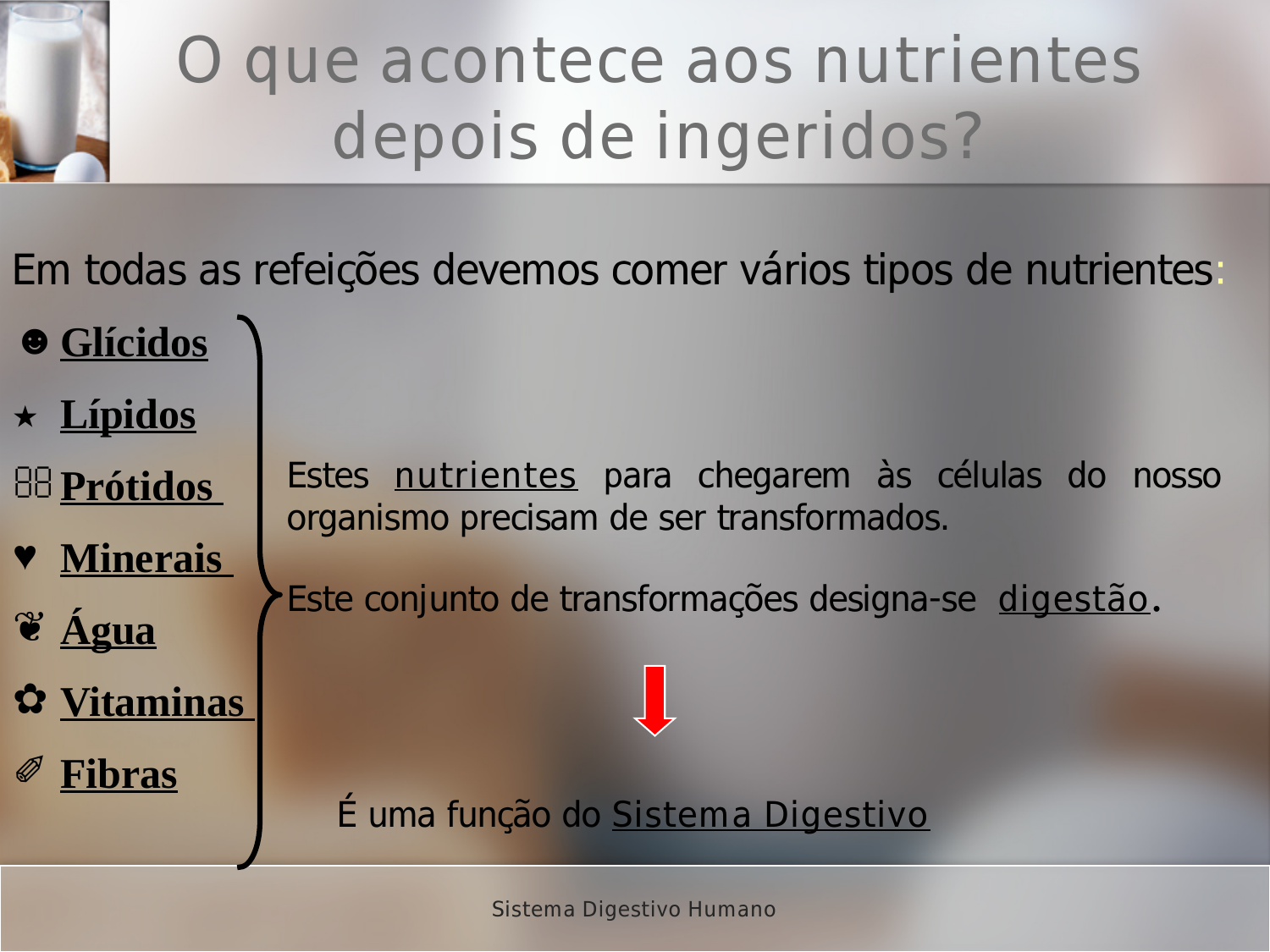

# O que acontece aos nutrientes depois de ingeridos?
Em todas as refeições devemos comer vários tipos de nutrientes:
Glícidos
Lípidos
Prótidos
Minerais
Água
Vitaminas
Fibras

Estes nutrientes para chegarem às células do nosso organismo precisam de ser transformados.
Este conjunto de transformações designa-se  digestão.

É uma função do Sistema Digestivo
Sistema Digestivo Humano